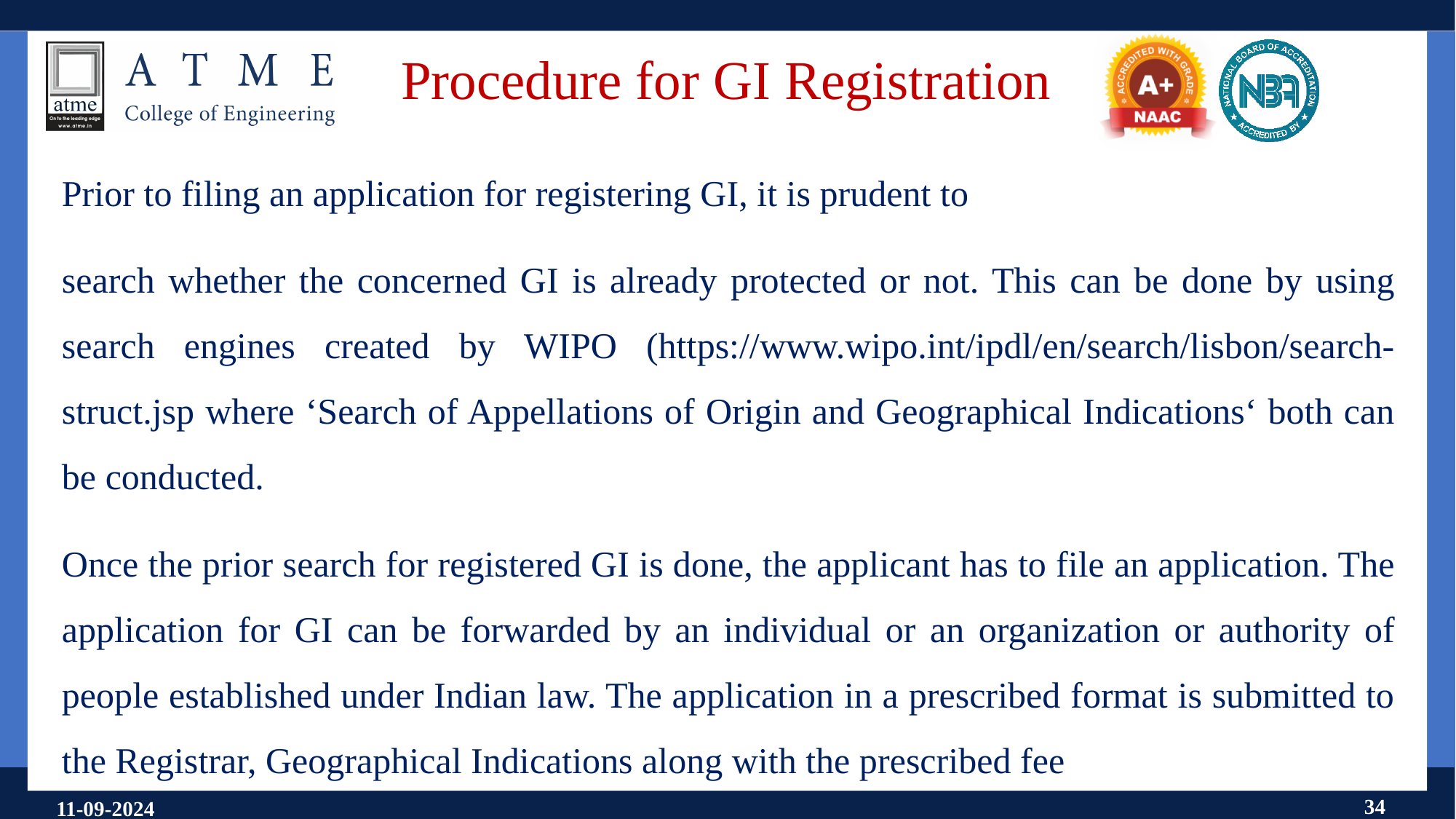

# Procedure for GI Registration
Prior to filing an application for registering GI, it is prudent to
search whether the concerned GI is already protected or not. This can be done by using search engines created by WIPO (https://www.wipo.int/ipdl/en/search/lisbon/search-struct.jsp where ‘Search of Appellations of Origin and Geographical Indications‘ both can be conducted.
Once the prior search for registered GI is done, the applicant has to file an application. The application for GI can be forwarded by an individual or an organization or authority of people established under Indian law. The application in a prescribed format is submitted to the Registrar, Geographical Indications along with the prescribed fee
34
11-09-2024